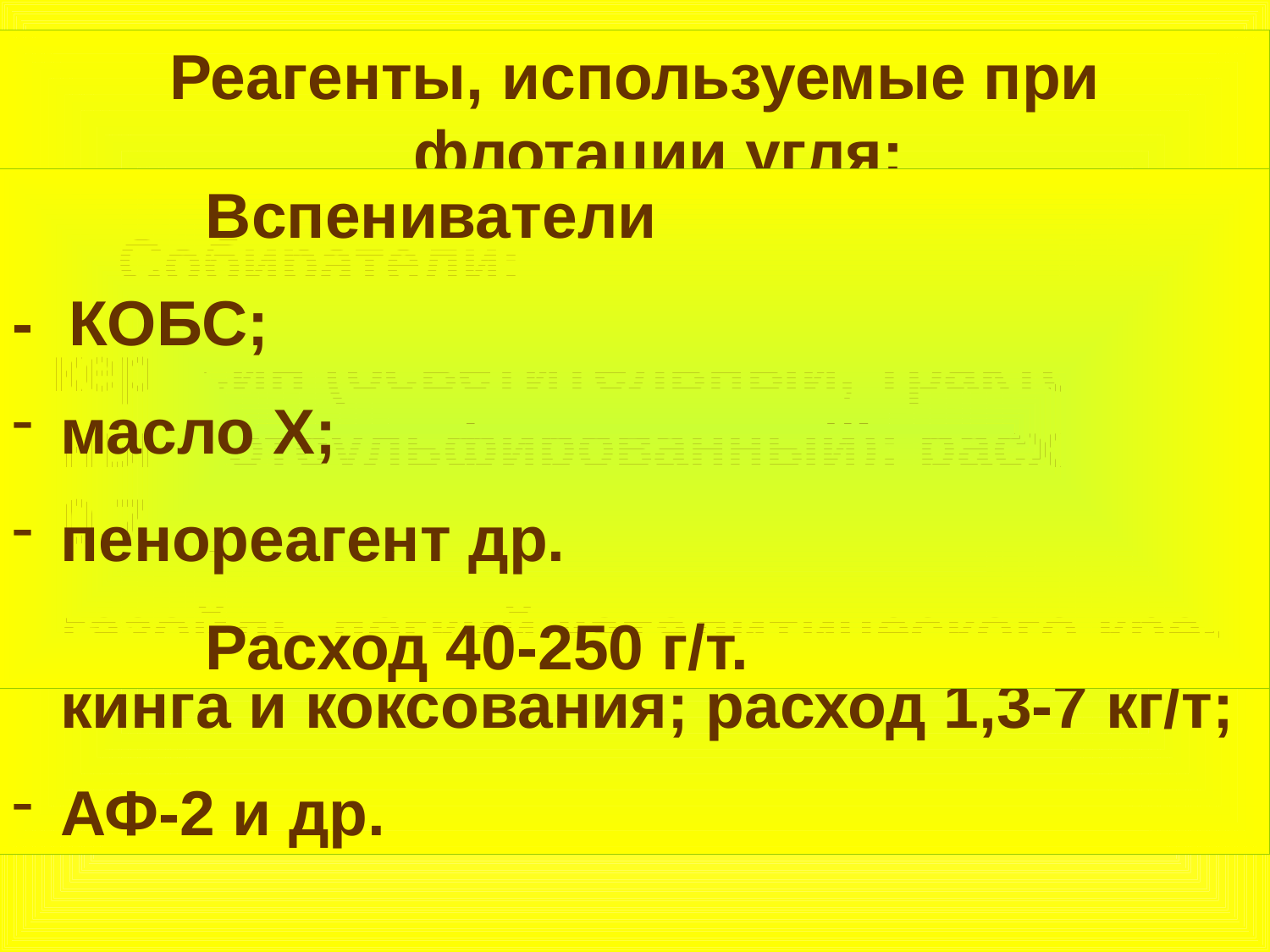

Реагенты, используемые при флотации угля:
      Собиратели:
- керосин (осветительный, трактор-ный, отсульфированный); расход 0,7-1,0 кг/т;
газойль легкий каталитического кре-кинга и коксования; расход 1,3-7 кг/т;
АФ-2 и др.
           Вспениватели
-  КОБС;
масло Х;
пенореагент др.
           Расход 40-250 г/т.